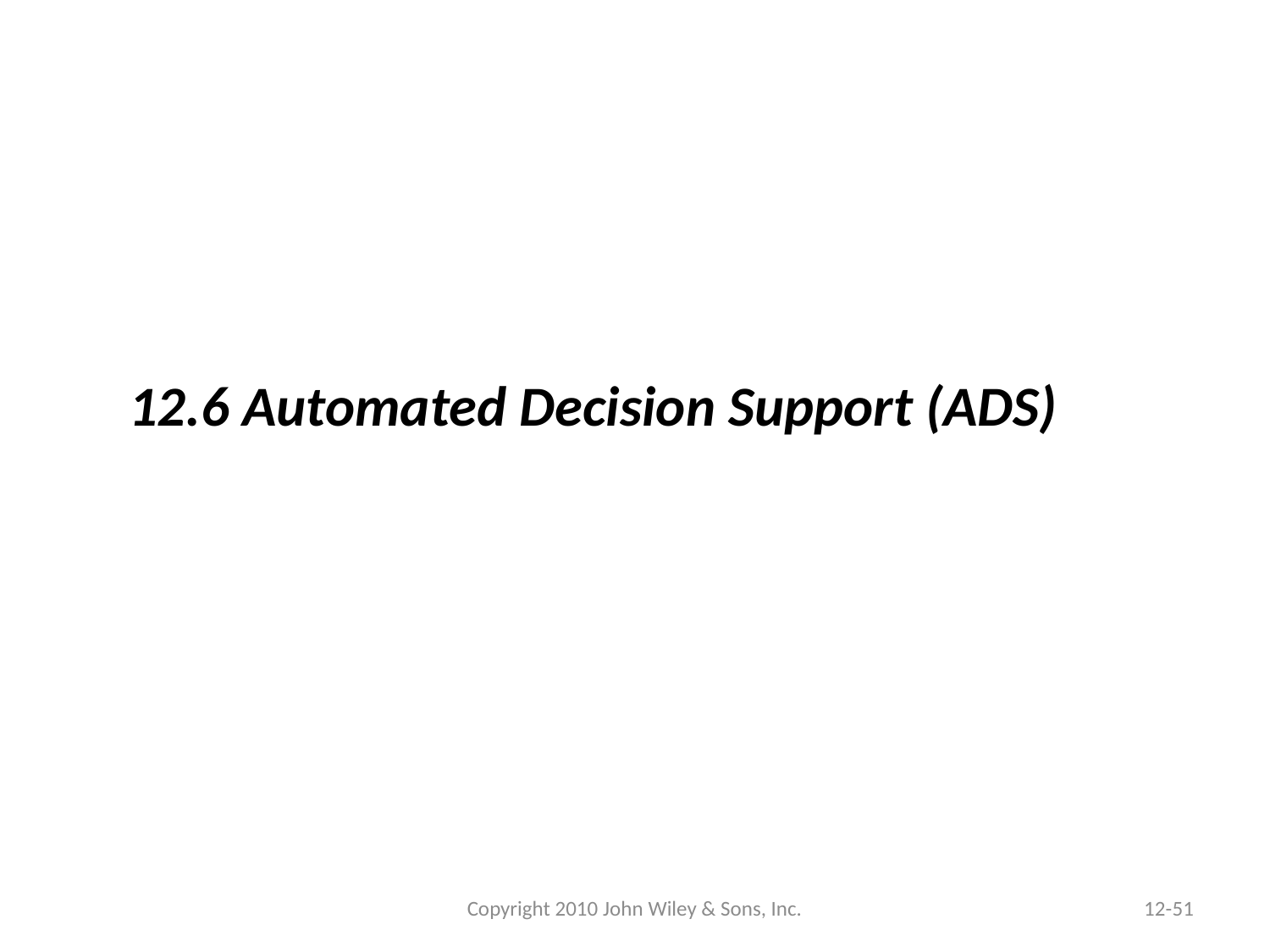

12.6 Automated Decision Support (ADS)
Copyright 2010 John Wiley & Sons, Inc.
12-51